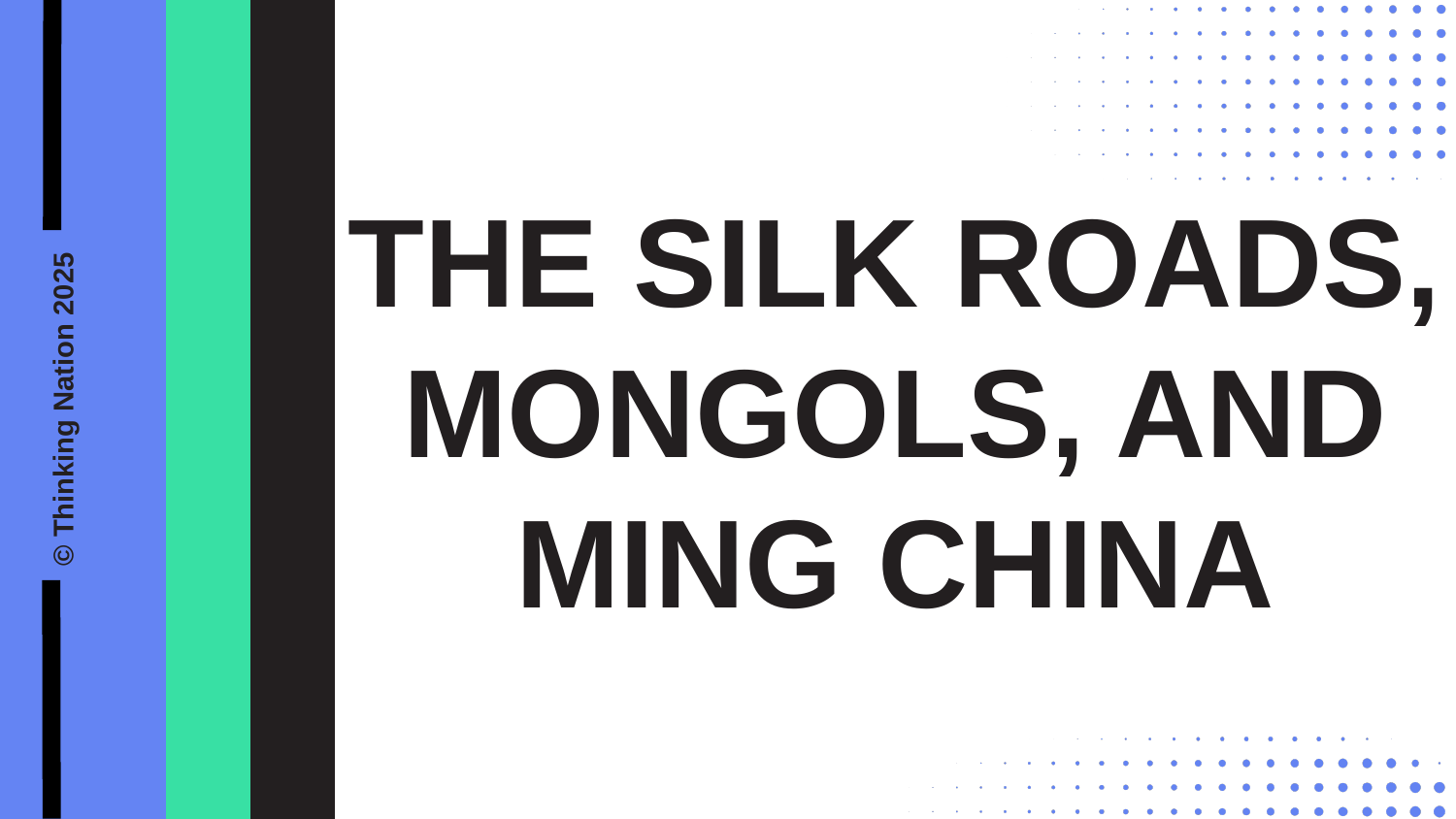

THE SILK ROADS, MONGOLS, AND MING CHINA
© Thinking Nation 2025